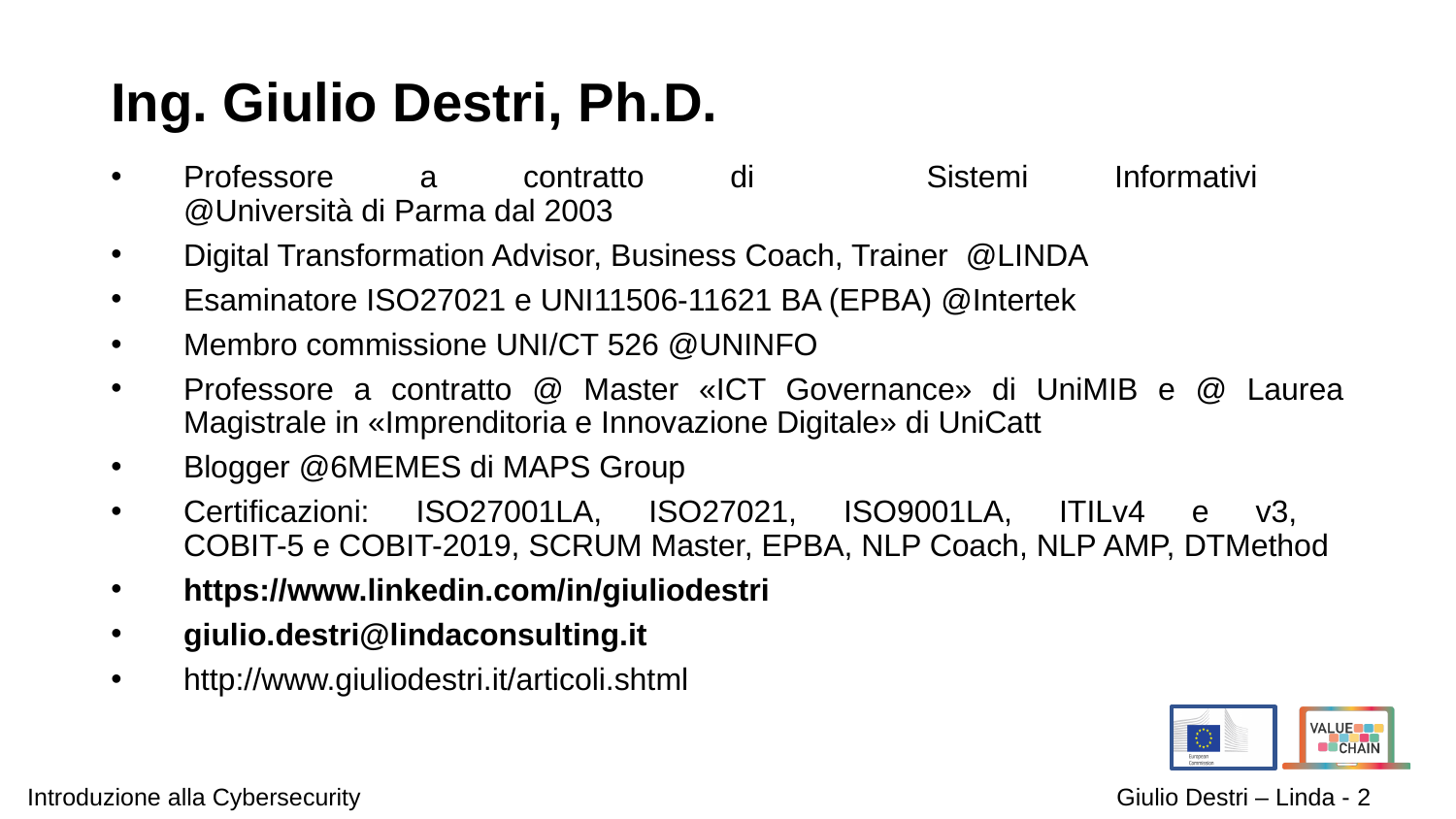

# Ing. Giulio Destri, Ph.D.
Professore a contratto di  Sistemi Informativi
@Università di Parma dal 2003
Digital Transformation Advisor, Business Coach, Trainer  @LINDA
Esaminatore ISO27021 e UNI11506-11621 BA (EPBA) @Intertek
Membro commissione UNI/CT 526 @UNINFO
Professore a contratto @ Master «ICT Governance» di UniMIB e @ Laurea Magistrale in «Imprenditoria e Innovazione Digitale» di UniCatt
Blogger @6MEMES di MAPS Group
Certificazioni: ISO27001LA, ISO27021, ISO9001LA, ITILv4 e v3,
COBIT-5 e COBIT-2019, SCRUM Master, EPBA, NLP Coach, NLP AMP, DTMethod
https://www.linkedin.com/in/giuliodestri
giulio.destri@lindaconsulting.it
http://www.giuliodestri.it/articoli.shtml